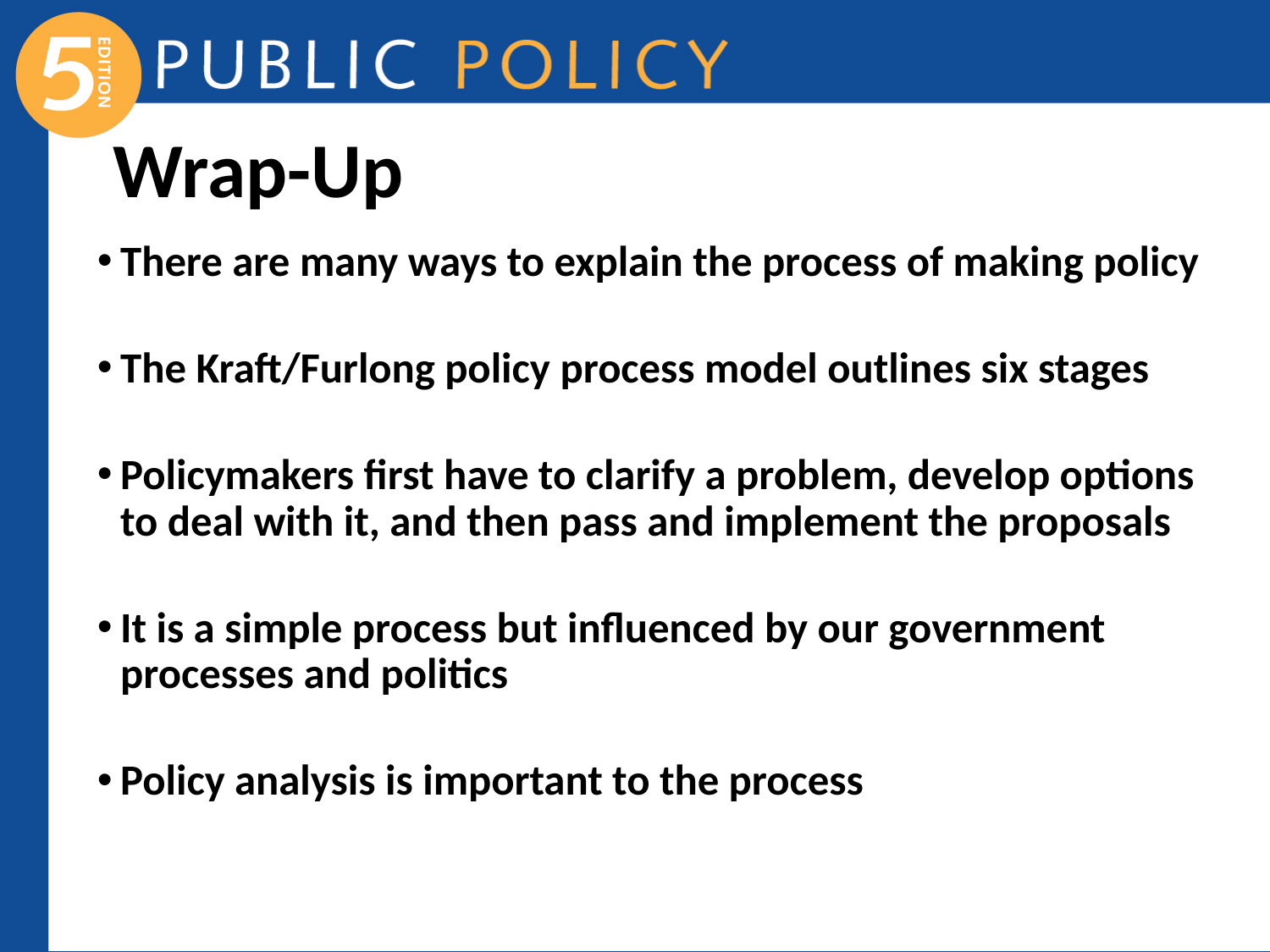

# Wrap-Up
There are many ways to explain the process of making policy

The Kraft/Furlong policy process model outlines six stages

Policymakers first have to clarify a problem, develop options to deal with it, and then pass and implement the proposals

It is a simple process but influenced by our government processes and politics

Policy analysis is important to the process